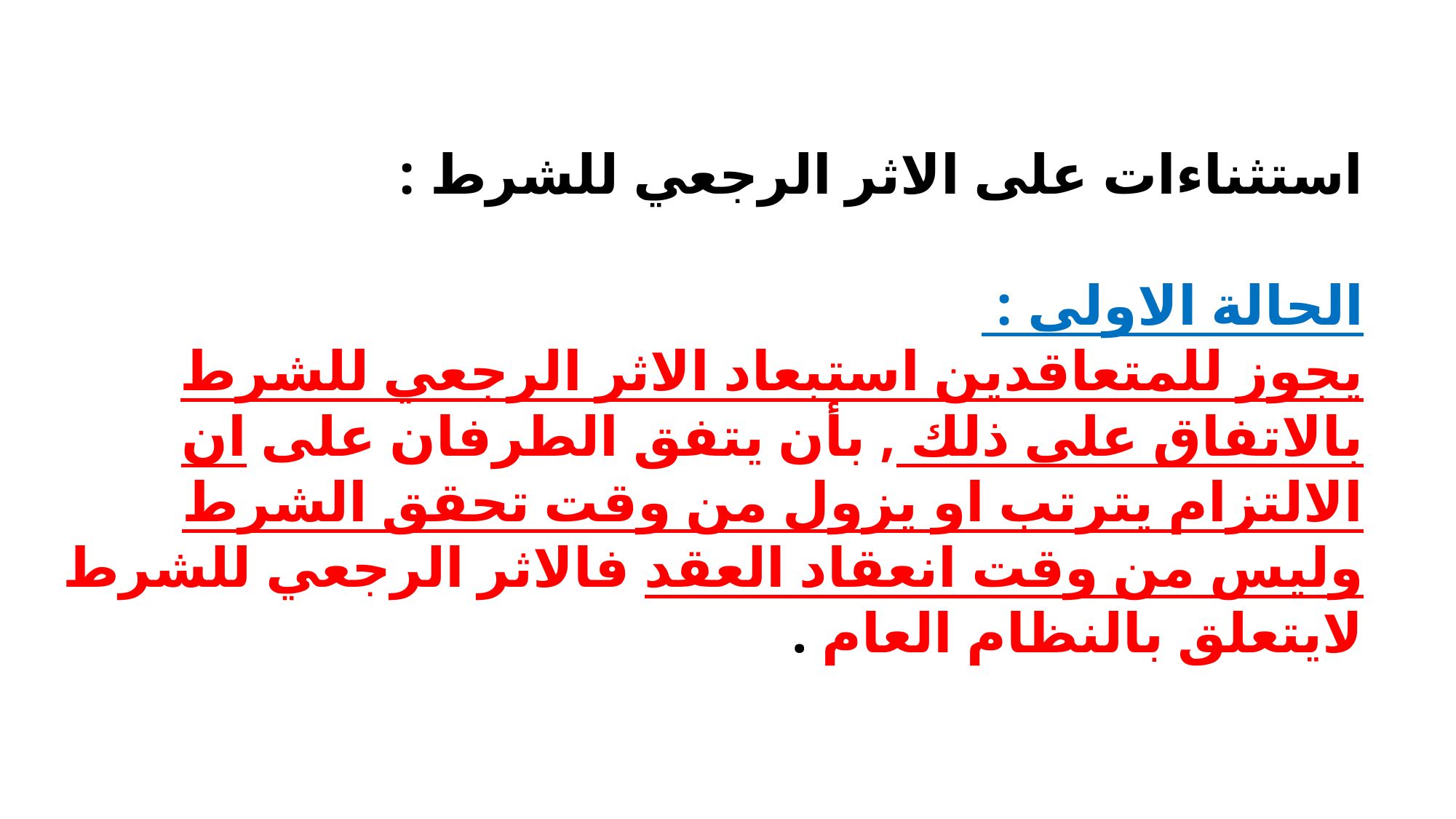

استثناءات على الاثر الرجعي للشرط :

الحالة الاولى :
يجوز للمتعاقدين استبعاد الاثر الرجعي للشرط بالاتفاق على ذلك , بأن يتفق الطرفان على ان الالتزام يترتب او يزول من وقت تحقق الشرط وليس من وقت انعقاد العقد فالاثر الرجعي للشرط لايتعلق بالنظام العام .